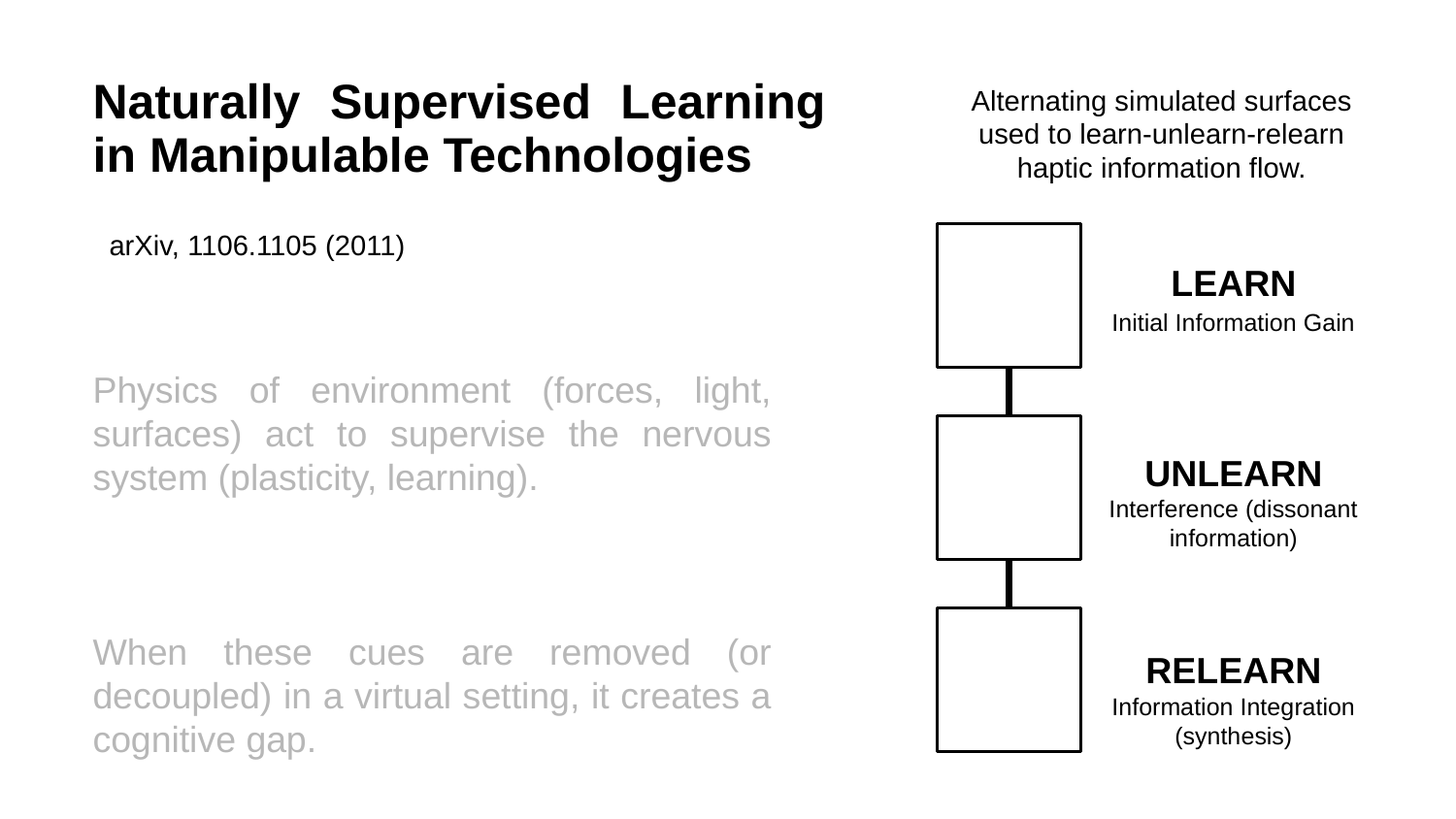

Naturally Supervised Learning in Manipulable Technologies

Alternating simulated surfaces used to learn-unlearn-relearn
haptic information flow.
arXiv, 1106.1105 (2011)

LEARN
Initial Information Gain
Physics of environment (forces, light, surfaces) act to supervise the nervous system (plasticity, learning).

When these cues are removed (or decoupled) in a virtual setting, it creates a cognitive gap.

UNLEARN
Interference (dissonant information)

RELEARN
Information Integration
(synthesis)